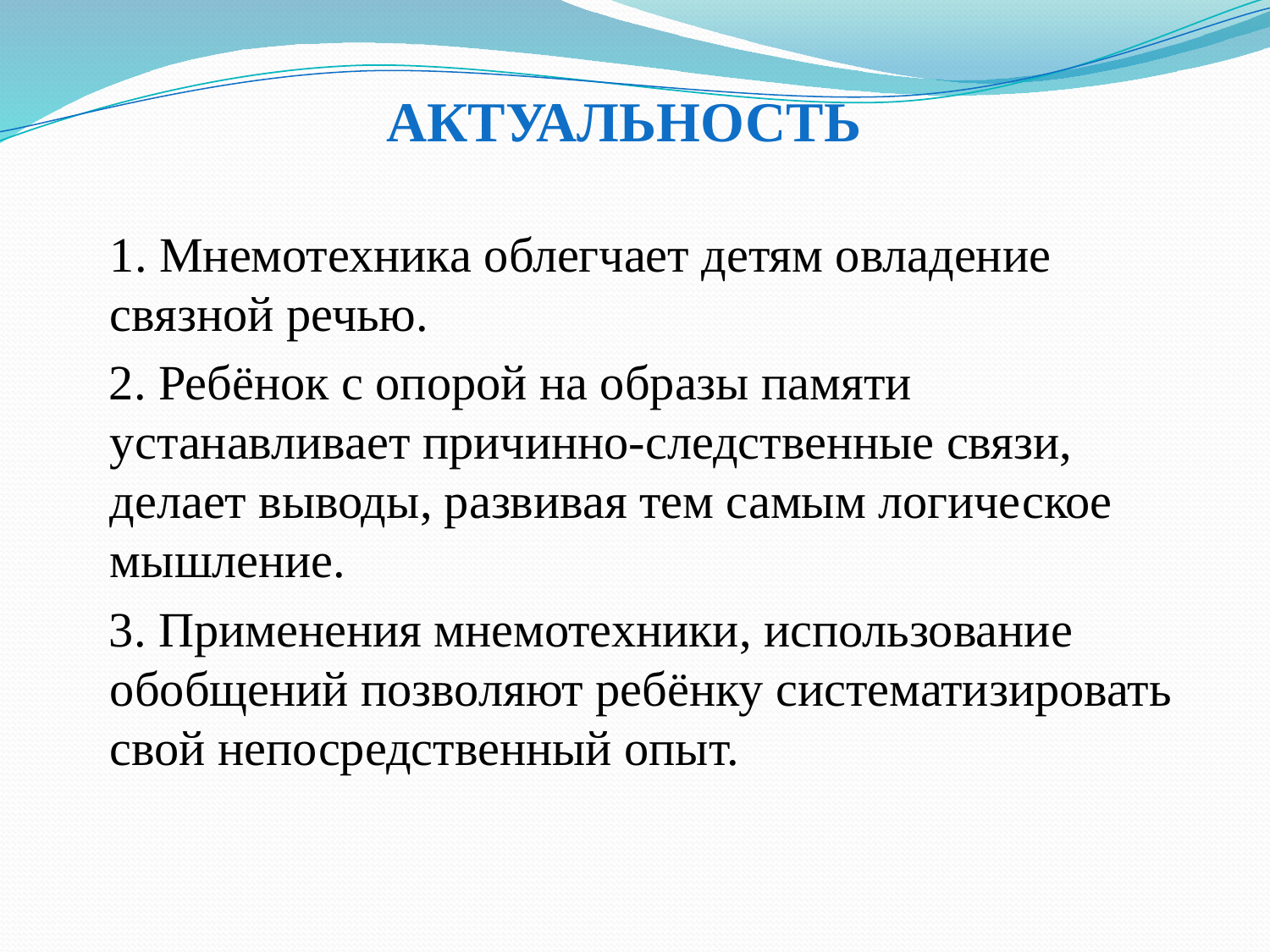

# АКТУАЛЬНОСТЬ
1. Мнемотехника облегчает детям овладение связной речью.
   2. Ребёнок с опорой на образы памяти устанавливает причинно-следственные связи, делает выводы, развивая тем самым логическое мышление.
   3. Применения мнемотехники, использование обобщений позволяют ребёнку систематизировать свой непосредственный опыт.